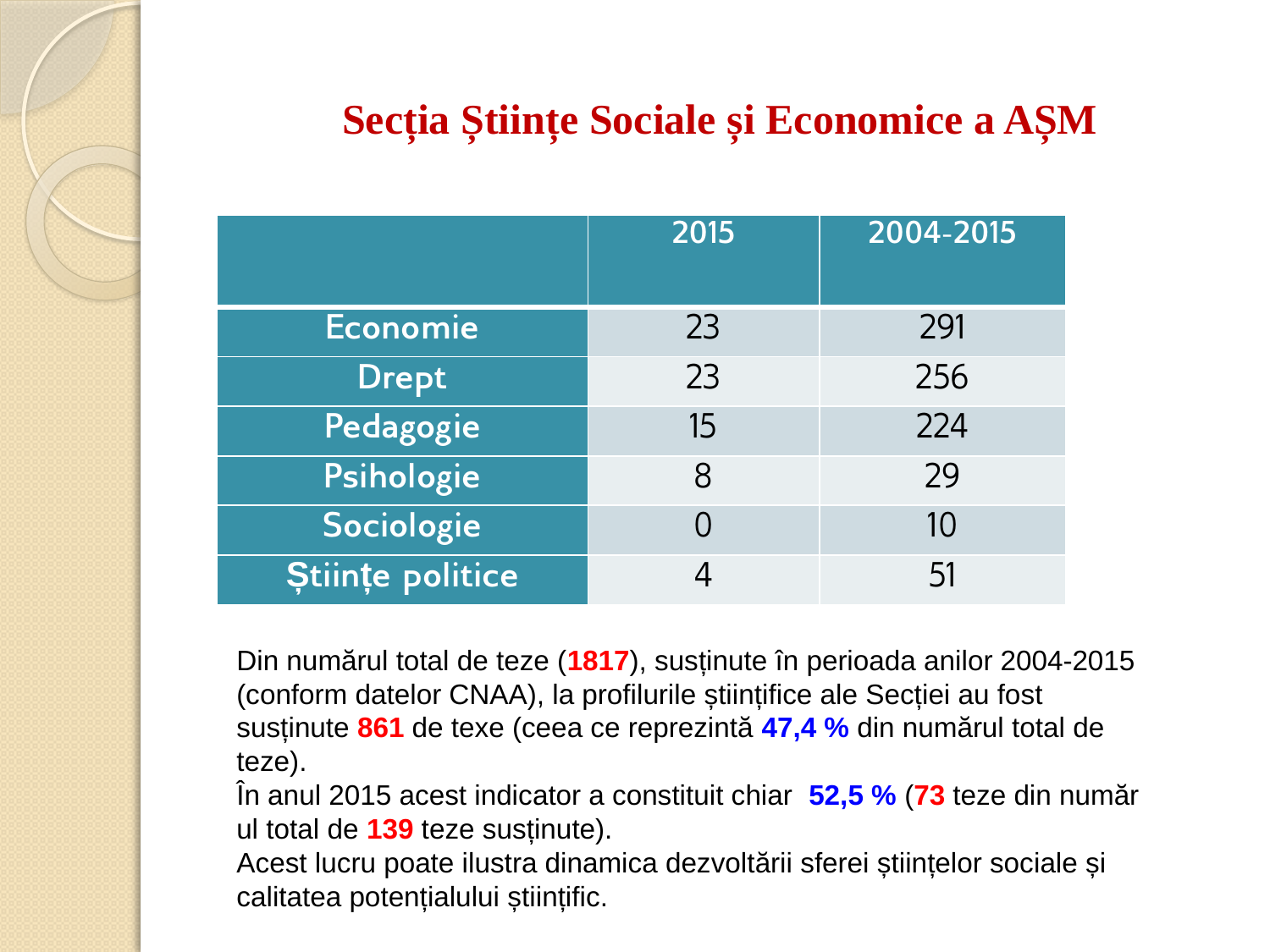

# Secția Științe Sociale și Economice a AȘM
|  | 2015 | 2004-2015 |
| --- | --- | --- |
| Economie | 23 | 291 |
| Drept | 23 | 256 |
| Pedagogie | 15 | 224 |
| Psihologie | 8 | 29 |
| Sociologie | 0 | 10 |
| Științe politice | 4 | 51 |
Din numărul total de teze (1817), susținute în perioada anilor 2004-2015 (conform datelor CNAA), la profilurile științifice ale Secției au fost susținute 861 de texe (ceea ce reprezintă 47,4 % din numărul total de teze).
În anul 2015 acest indicator a constituit chiar  52,5 % (73 teze din număr ul total de 139 teze susținute).
Acest lucru poate ilustra dinamica dezvoltării sferei științelor sociale și calitatea potențialului științific.